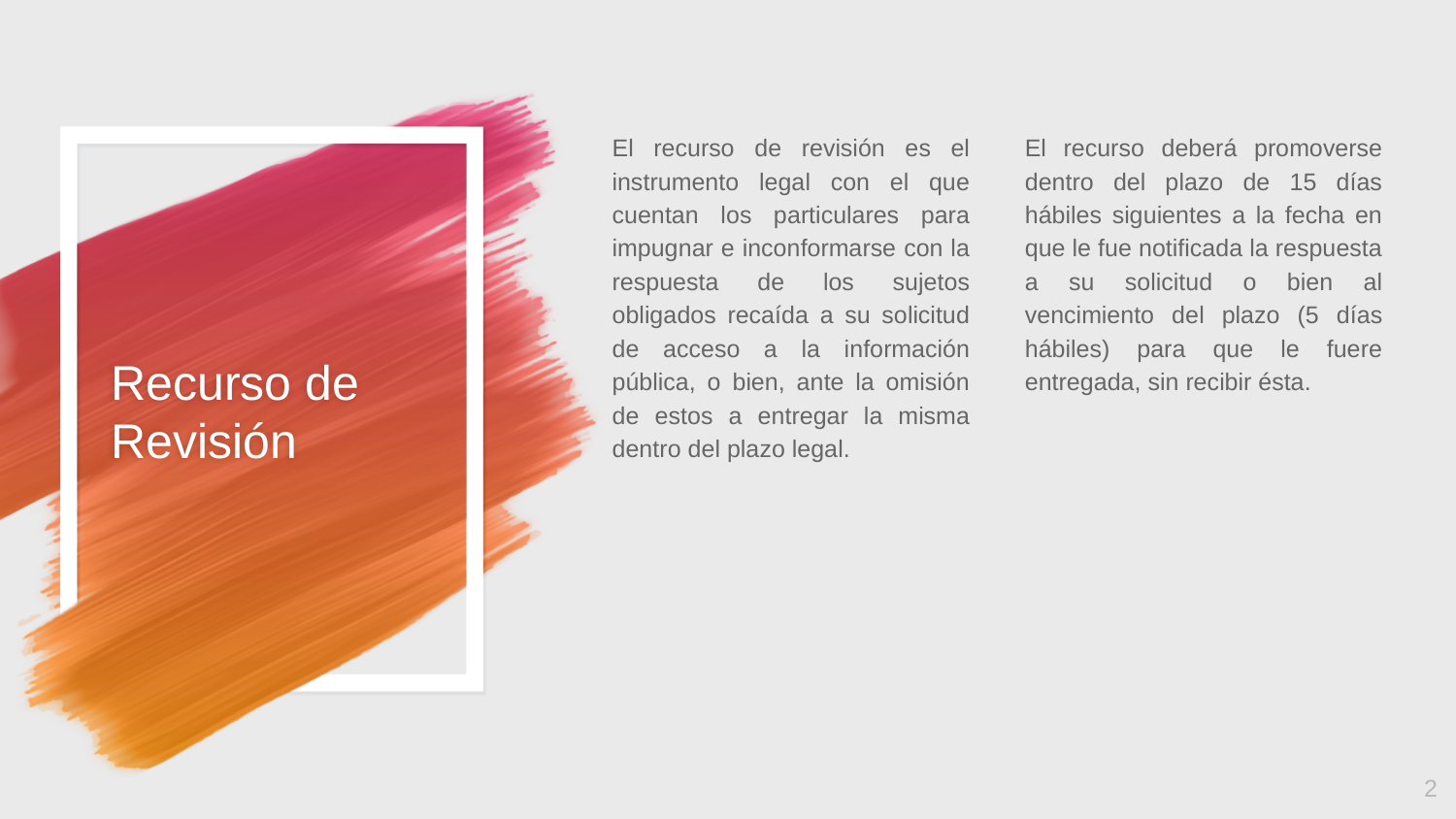

El recurso de revisión es el instrumento legal con el que cuentan los particulares para impugnar e inconformarse con la respuesta de los sujetos obligados recaída a su solicitud de acceso a la información pública, o bien, ante la omisión de estos a entregar la misma dentro del plazo legal.
El recurso deberá promoverse dentro del plazo de 15 días hábiles siguientes a la fecha en que le fue notificada la respuesta a su solicitud o bien al vencimiento del plazo (5 días hábiles) para que le fuere entregada, sin recibir ésta.
# Recurso de Revisión
2